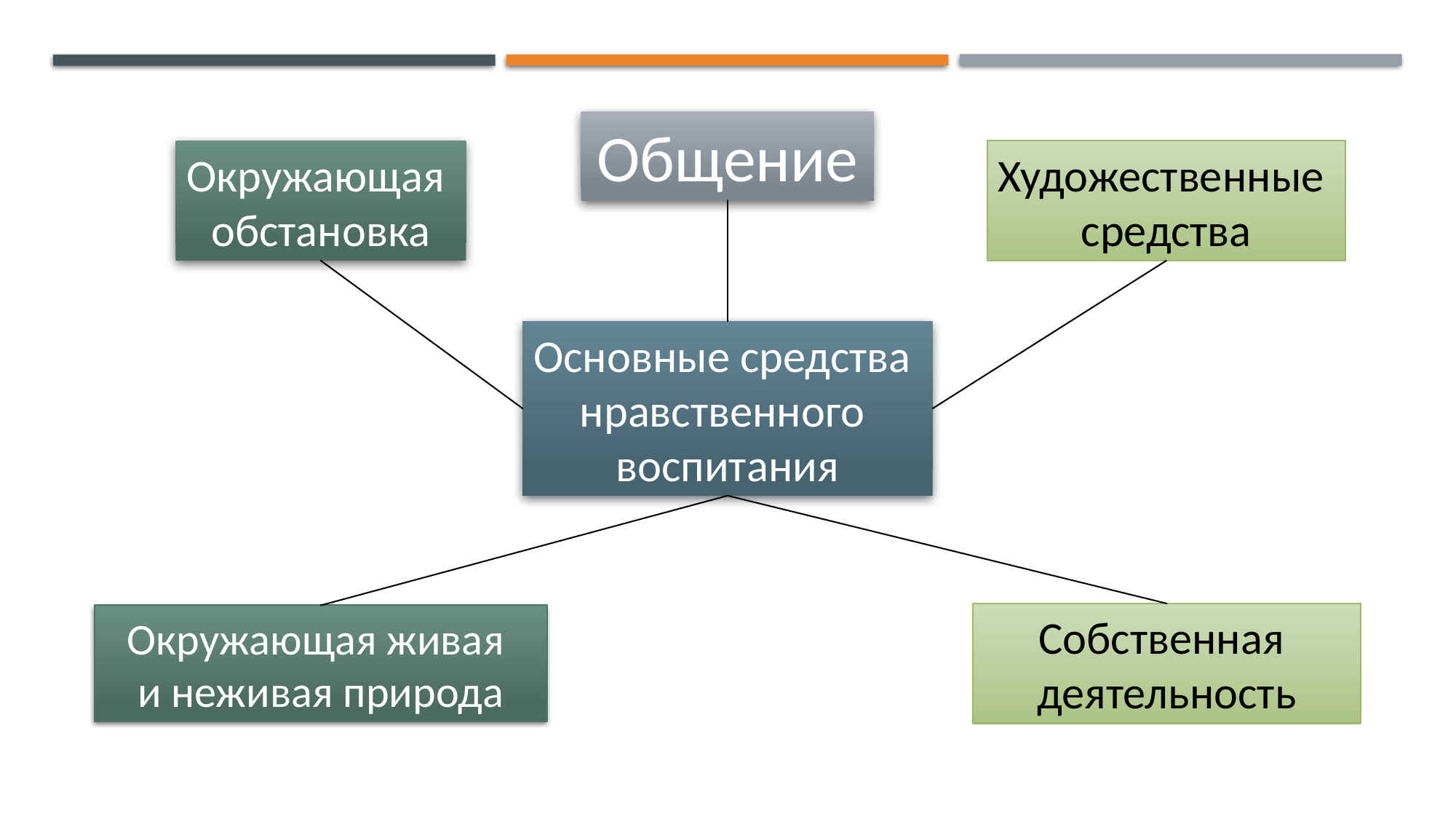

Общение
Художественные
средства
Окружающая
обстановка
Основные средства
нравственного
воспитания
Собственная
деятельность
Окружающая живая
и неживая природа